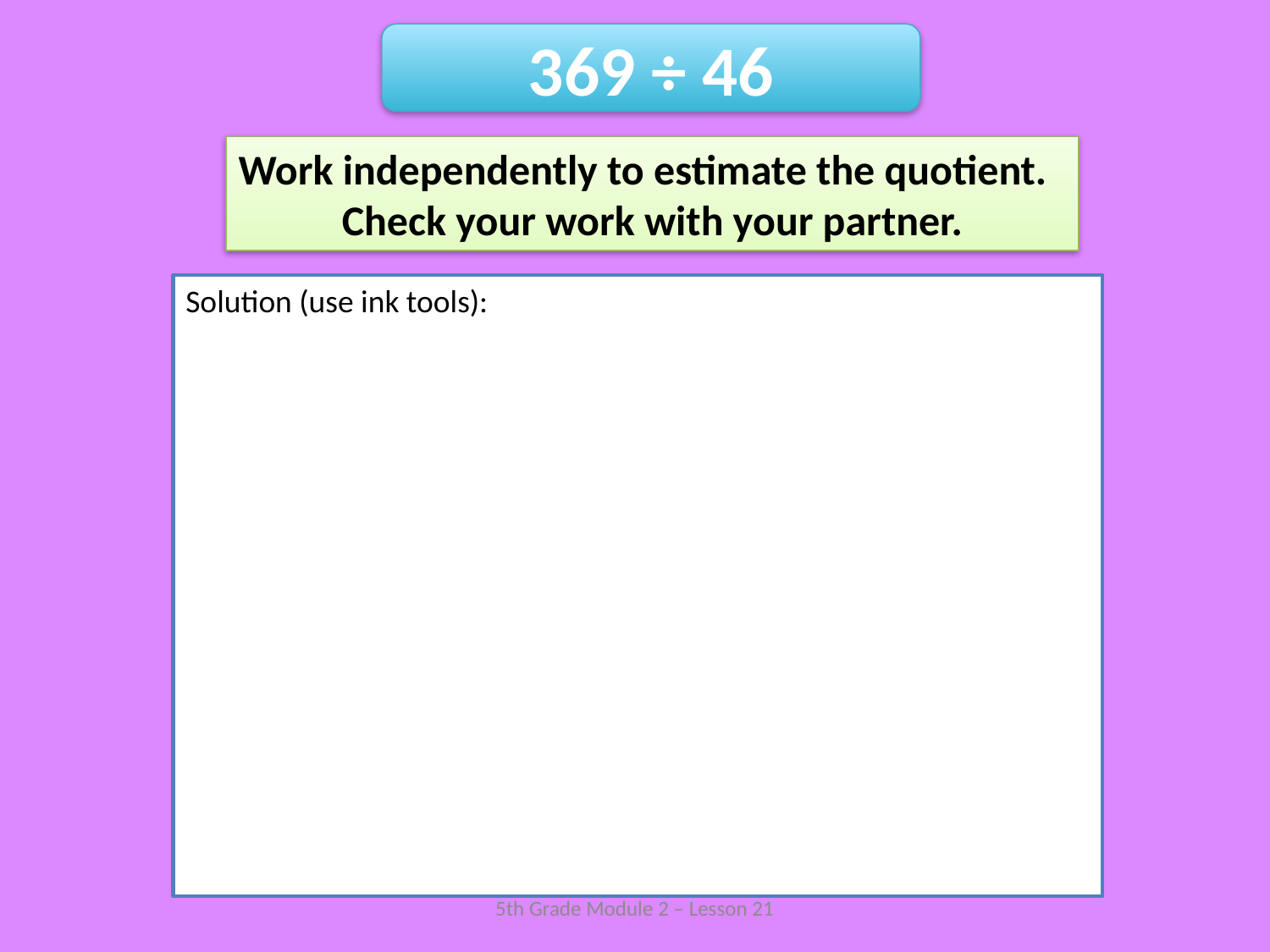

369 ÷ 46
Work independently to estimate the quotient.
Check your work with your partner.
Solution (use ink tools):

5th Grade Module 2 – Lesson 21